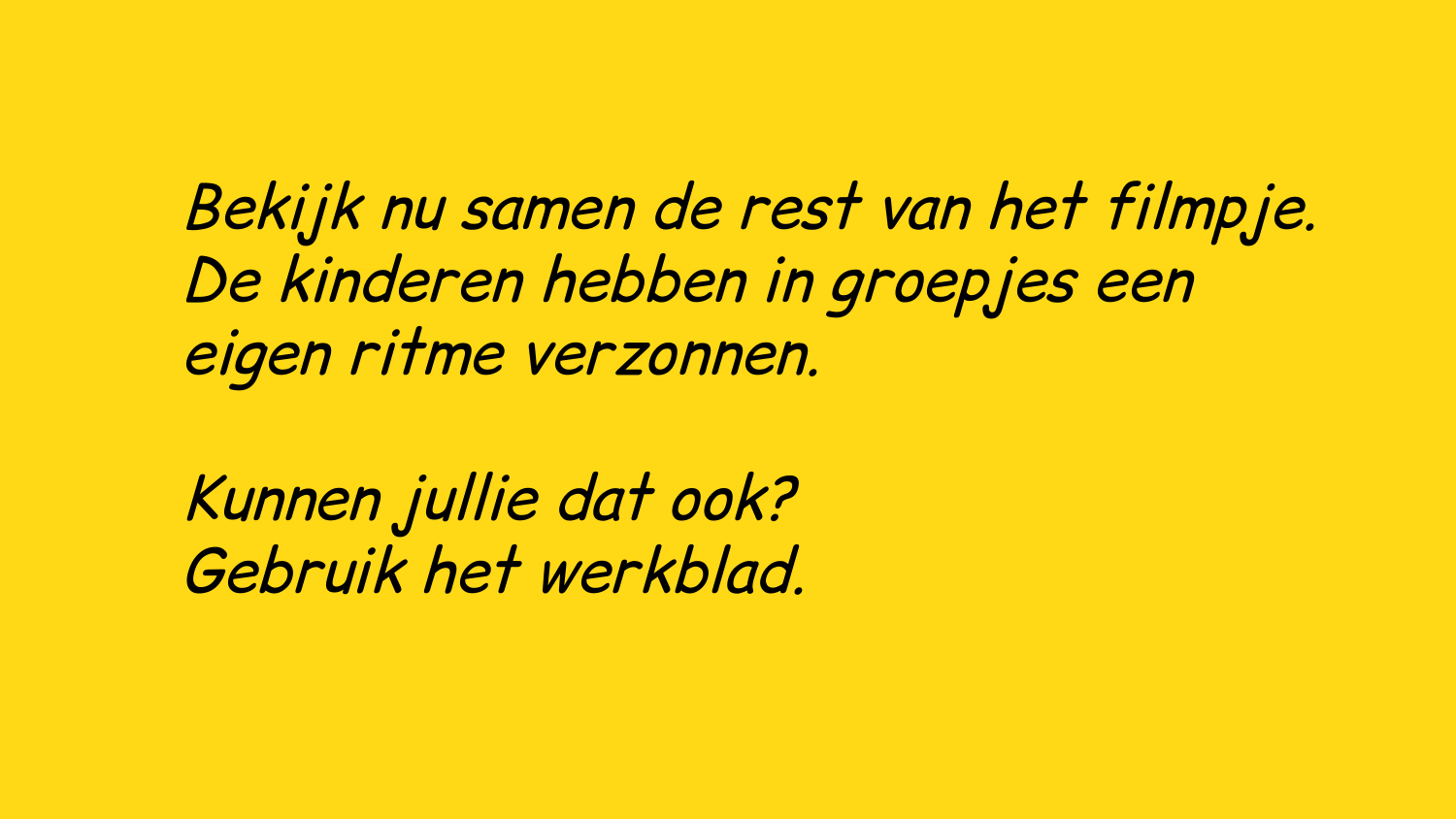

Bekijk nu samen de rest van het filmpje.
De kinderen hebben in groepjes een eigen ritme verzonnen.

Kunnen jullie dat ook?
Gebruik het werkblad.